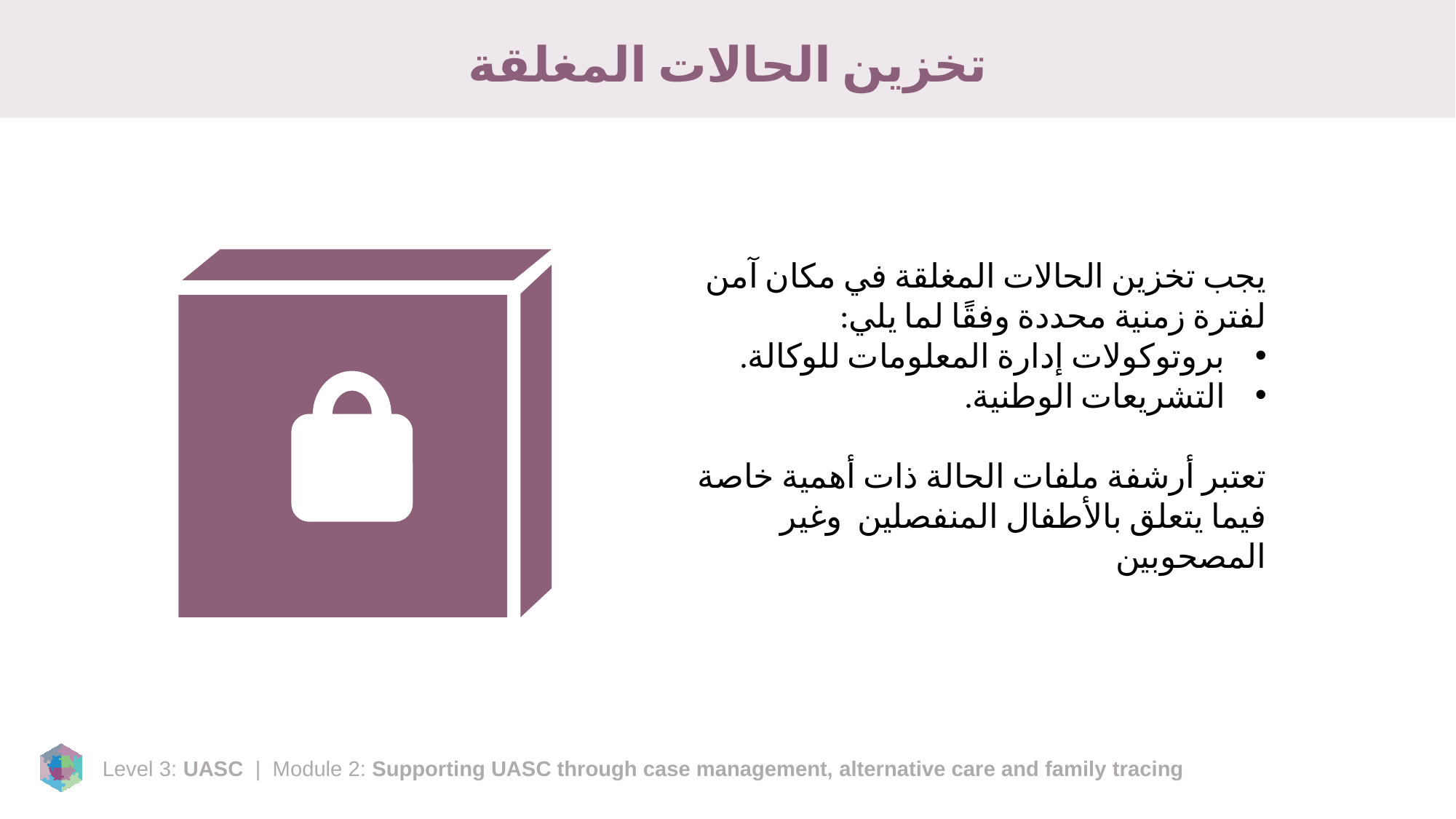

# تخزين الحالات المغلقة

يجب تخزين الحالات المغلقة في مكان آمن لفترة زمنية محددة وفقًا لما يلي:
بروتوكولات إدارة المعلومات للوكالة.
التشريعات الوطنية.

تعتبر أرشفة ملفات الحالة ذات أهمية خاصة فيما يتعلق بالأطفال المنفصلين  وغير المصحوبين